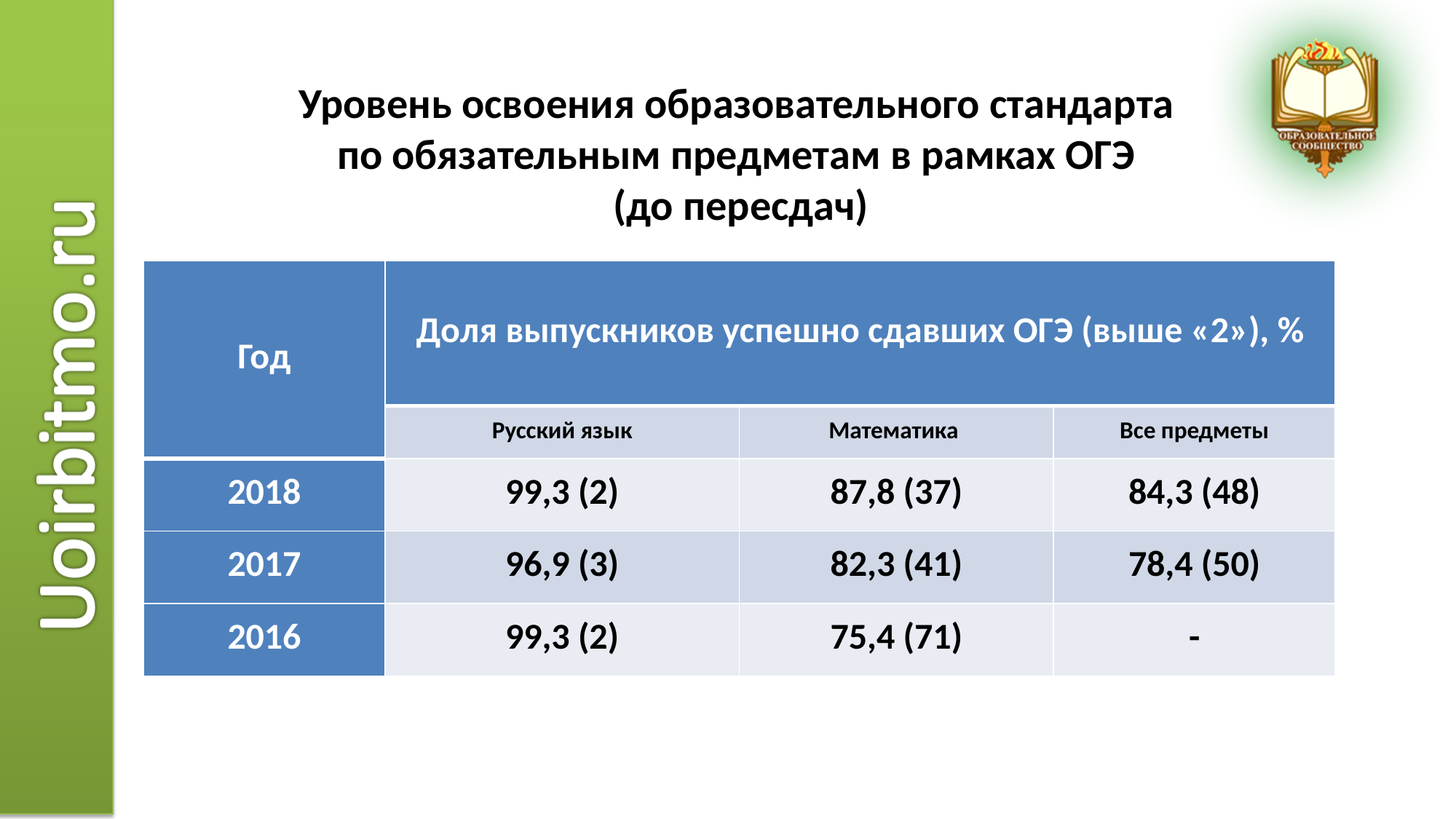

# Уровень освоения образовательного стандарта по обязательным предметам в рамках ОГЭ (до пересдач)
| Год | Доля выпускников успешно сдавших ОГЭ (выше «2»), % |  |  |
| --- | --- | --- | --- |
|  | Русский язык | Математика | Все предметы |
| 2018 | 99,3 (2) | 87,8 (37) | 84,3 (48) |
| 2017 | 96,9 (3) | 82,3 (41) | 78,4 (50) |
| 2016 | 99,3 (2) | 75,4 (71) | - |